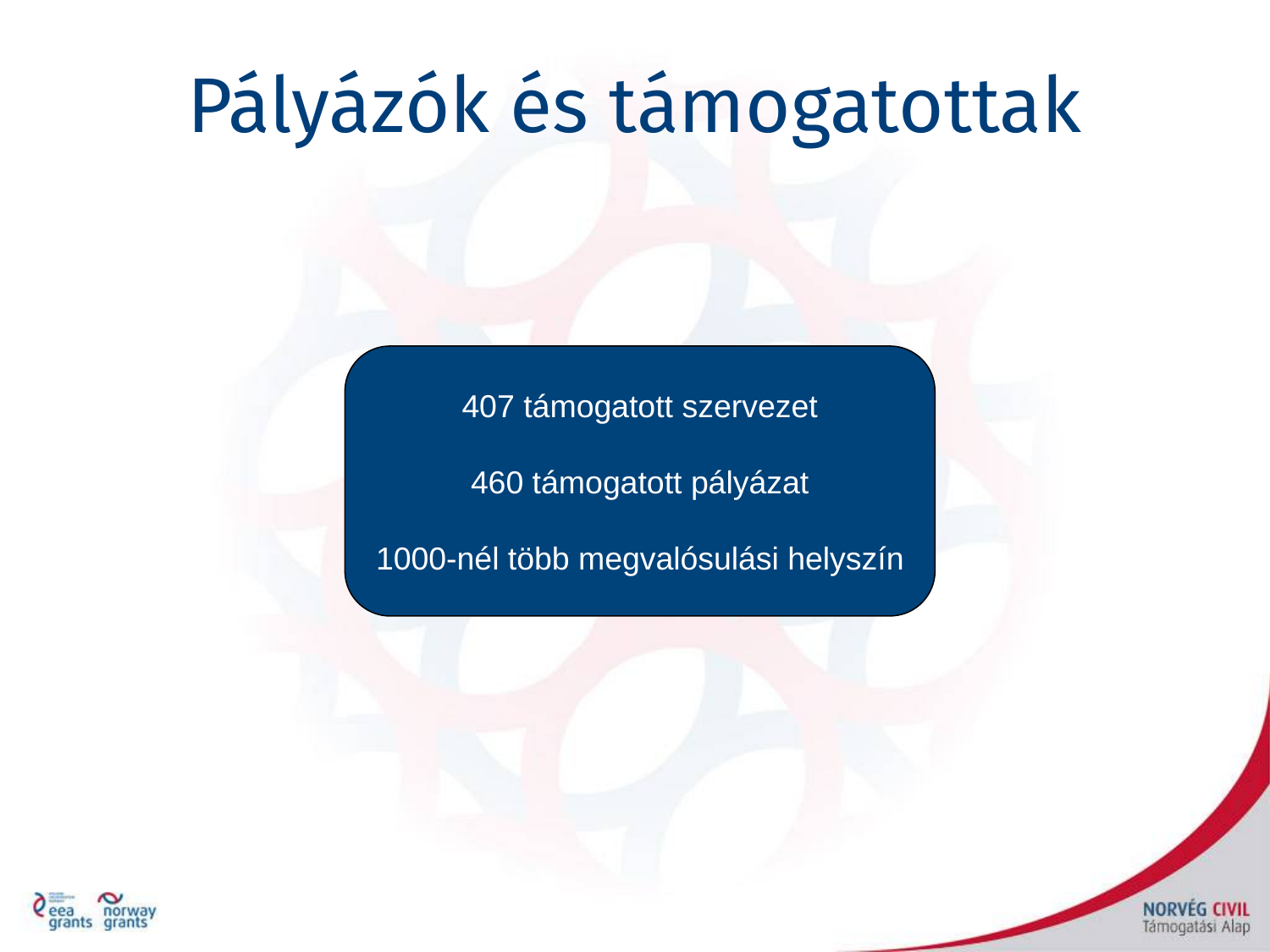

Pályázók és támogatottak
407 támogatott szervezet

460 támogatott pályázat

1000-nél több megvalósulási helyszín